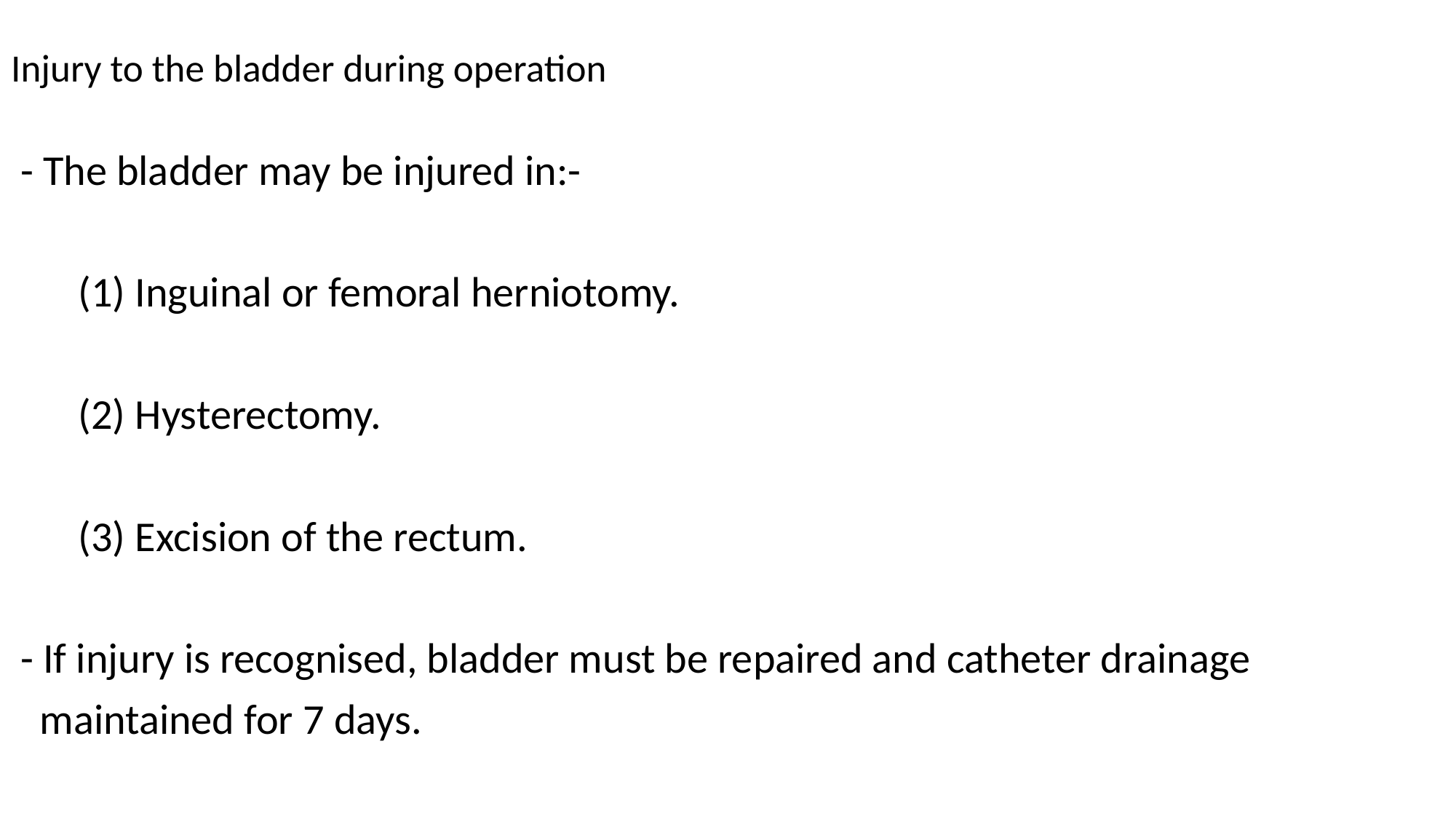

# Injury to the bladder during operation
 - The bladder may be injured in:-

       (1) Inguinal or femoral herniotomy.

       (2) Hysterectomy.

       (3) Excision of the rectum.

 - If injury is recognised, bladder must be repaired and catheter drainage
   maintained for 7 days.